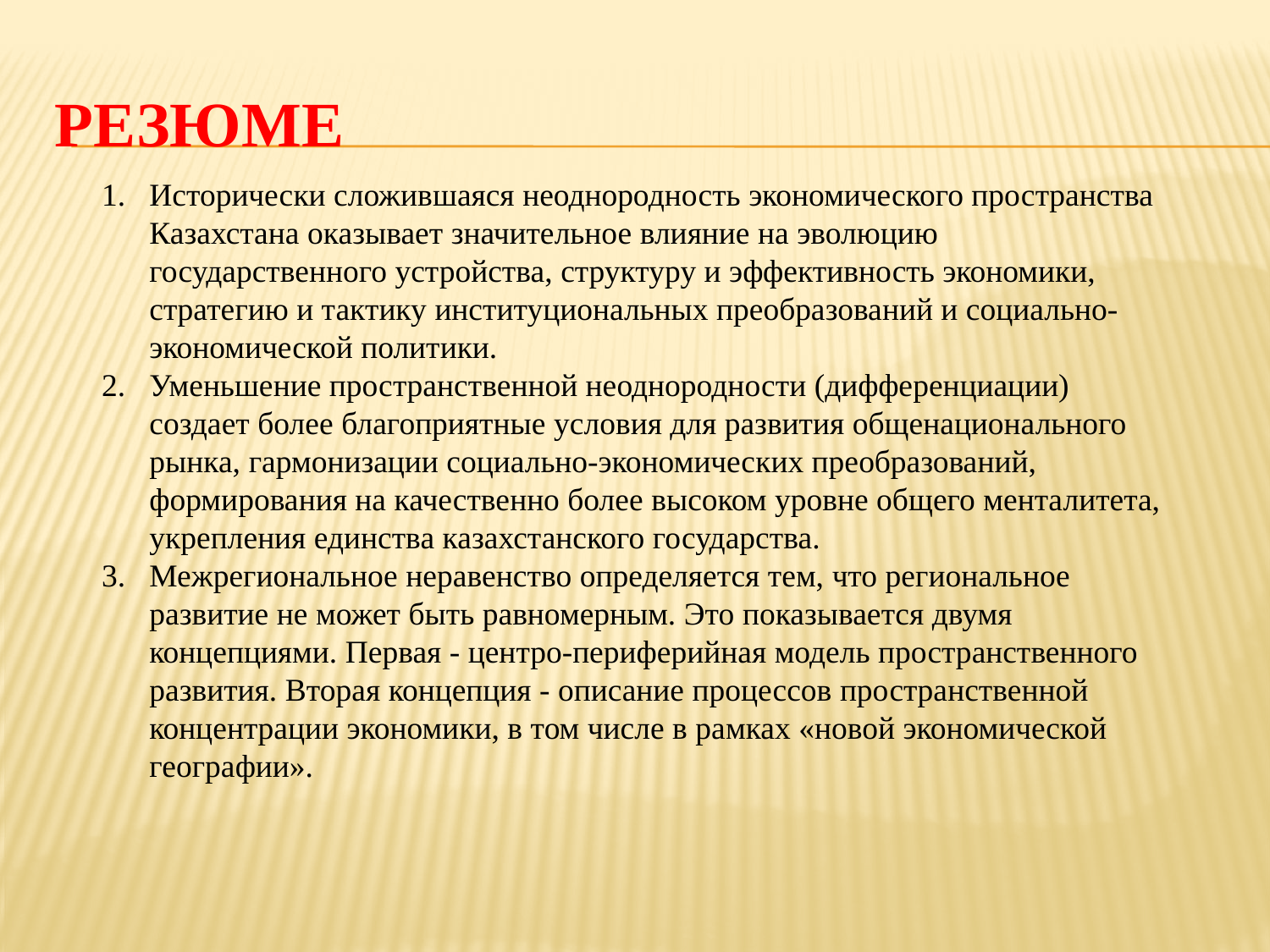

# резюме
Исторически сложившаяся неоднородность экономического пространства Казахстана оказывает значительное влияние на эволюцию государственного устройства, структуру и эффективность экономики, стратегию и тактику институциональных преобразований и социально-экономической политики.
Уменьшение пространственной неоднородности (дифференциации) создает более благоприятные условия для развития общенационального рынка, гармонизации социально-экономических преобразований, формирования на качественно более высоком уровне общего менталитета, укрепления единства казахстанского государства.
Межрегиональное неравенство определяется тем, что региональное развитие не может быть равномерным. Это показывается двумя концепциями. Первая - центро-периферийная модель пространственного развития. Вторая концепция - описание процессов пространственной концентрации экономики, в том числе в рамках «новой экономической географии».